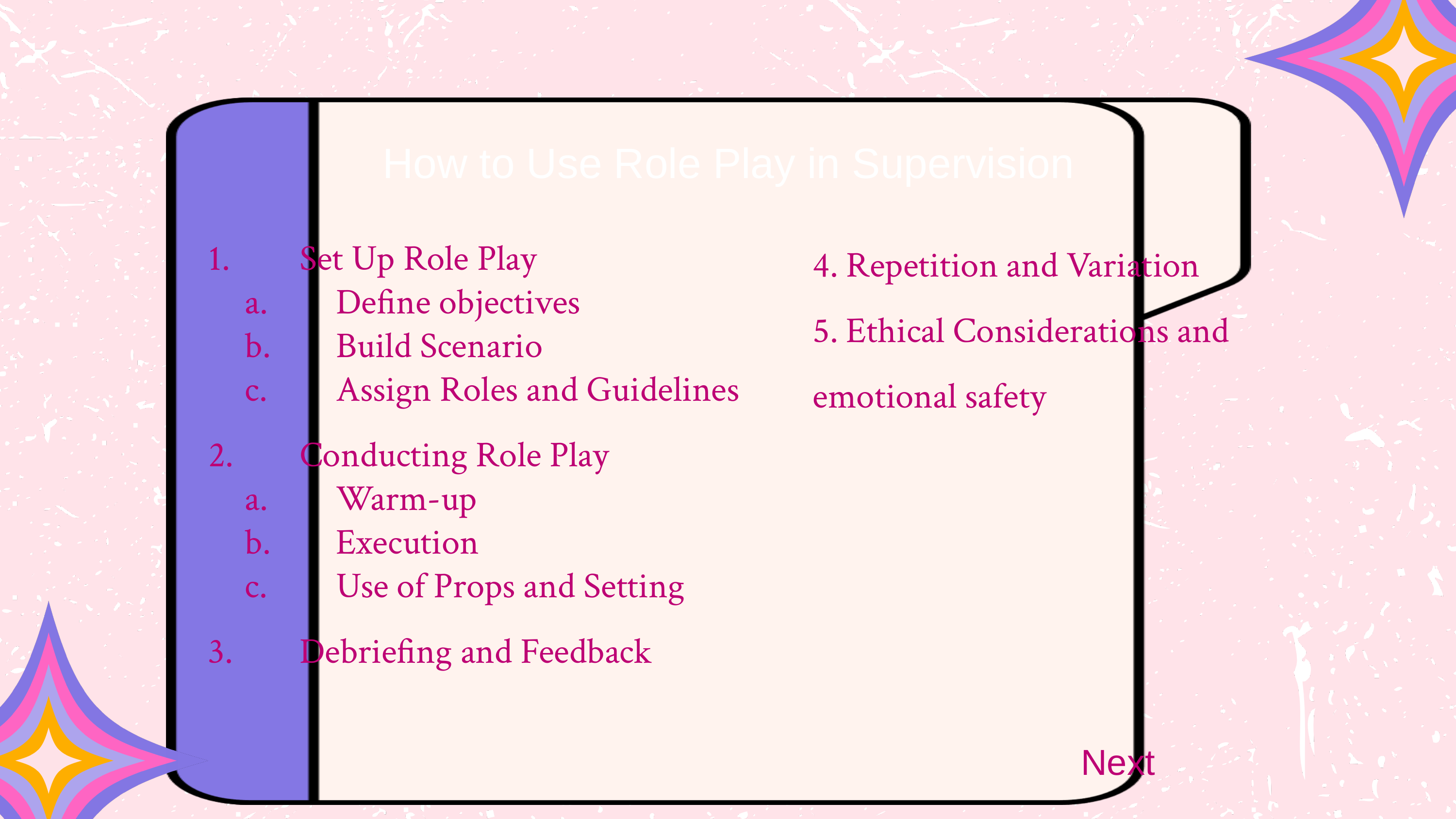

How to Use Role Play in Supervision
Set Up Role Play
Define objectives
Build Scenario
Assign Roles and Guidelines
Conducting Role Play
Warm-up
Execution
Use of Props and Setting
Debriefing and Feedback
4. Repetition and Variation
5. Ethical Considerations and emotional safety

Next